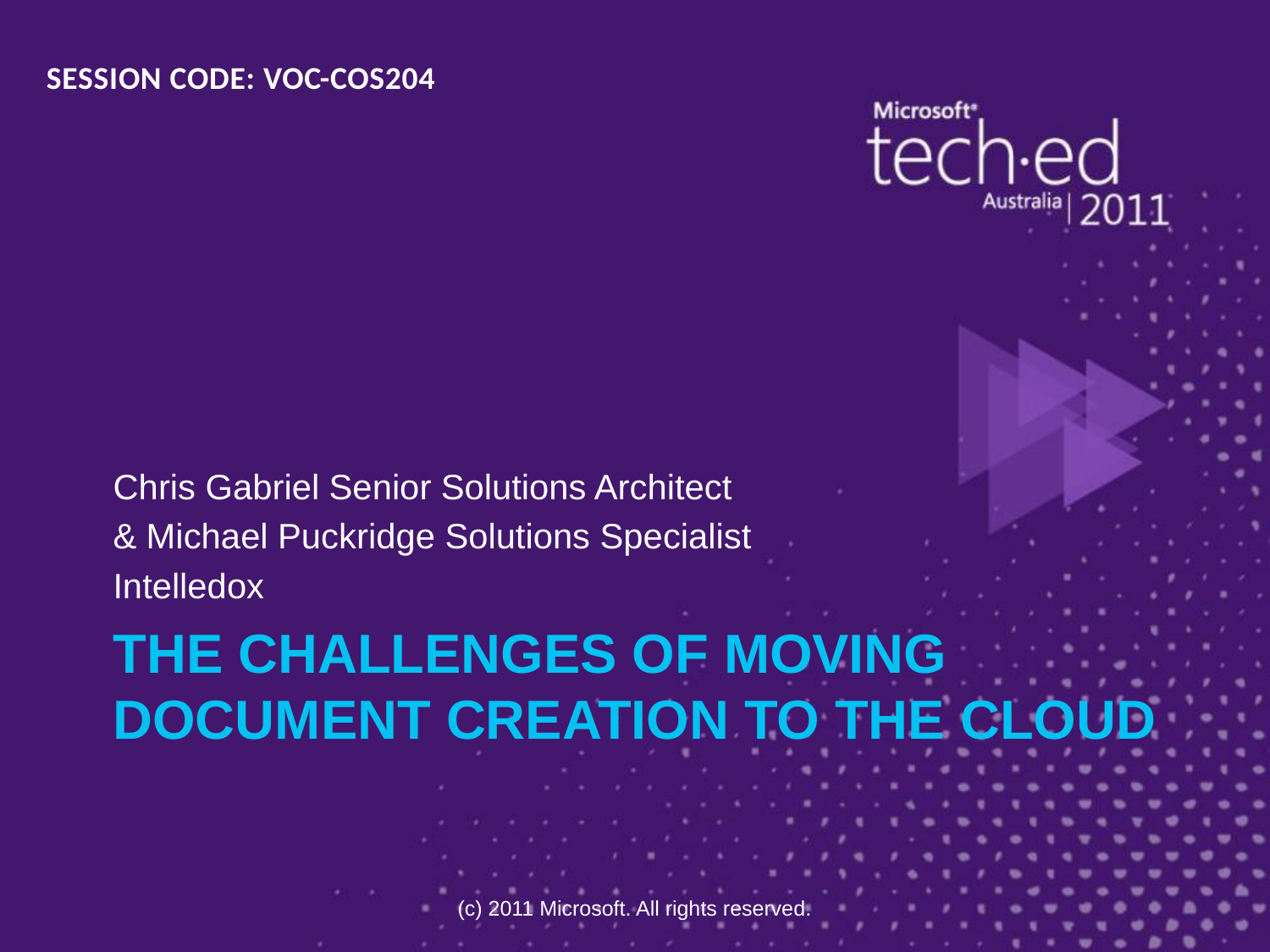

SESSION CODE: VOC-COS204
Chris Gabriel Senior Solutions Architect
& Michael Puckridge Solutions Specialist
Intelledox
# The Challenges of moving Document Creation to the Cloud
(c) 2011 Microsoft. All rights reserved.